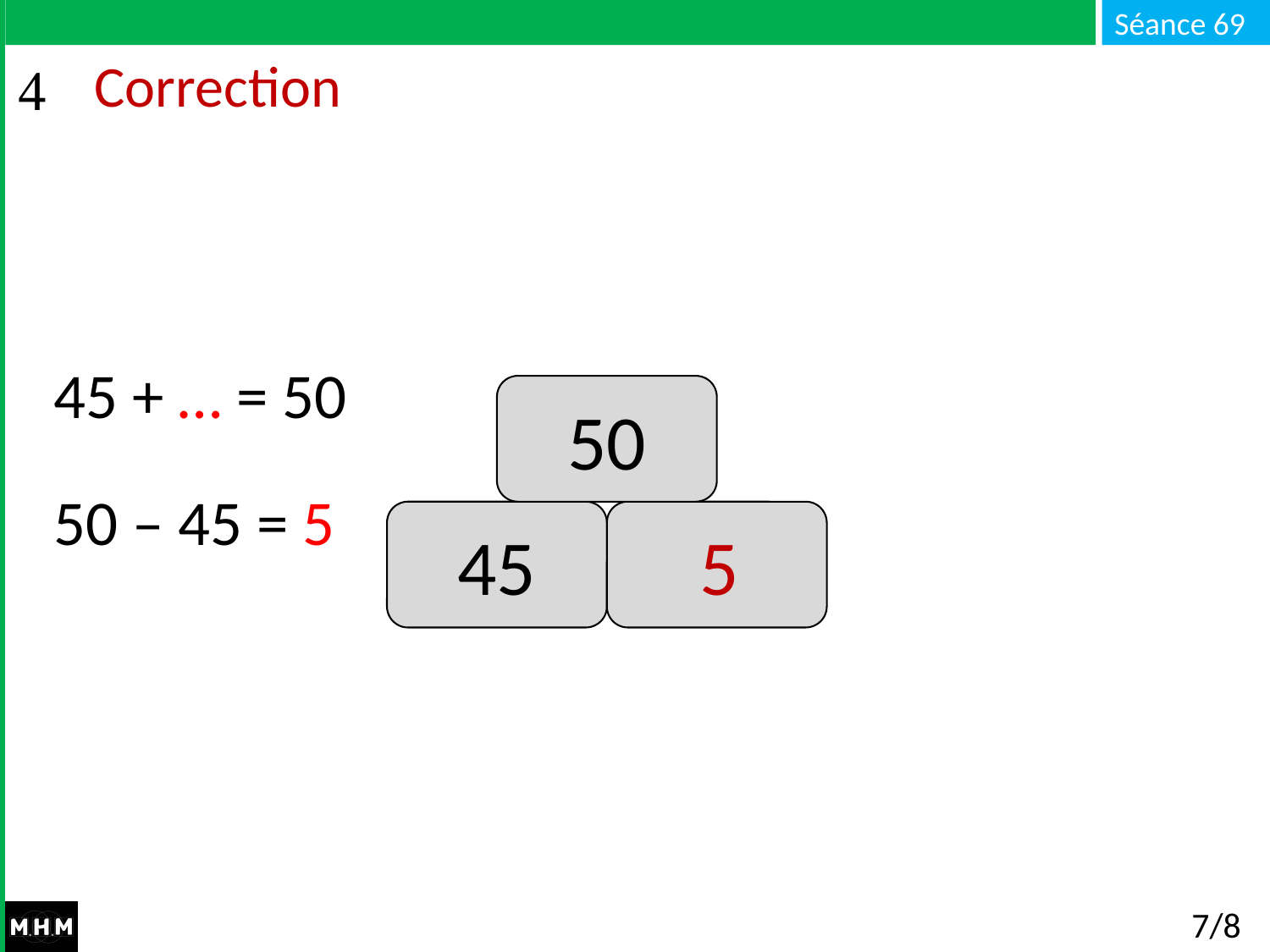

# Correction
45 + … = 50
50
50 – 45 = 5

45
5
7/8